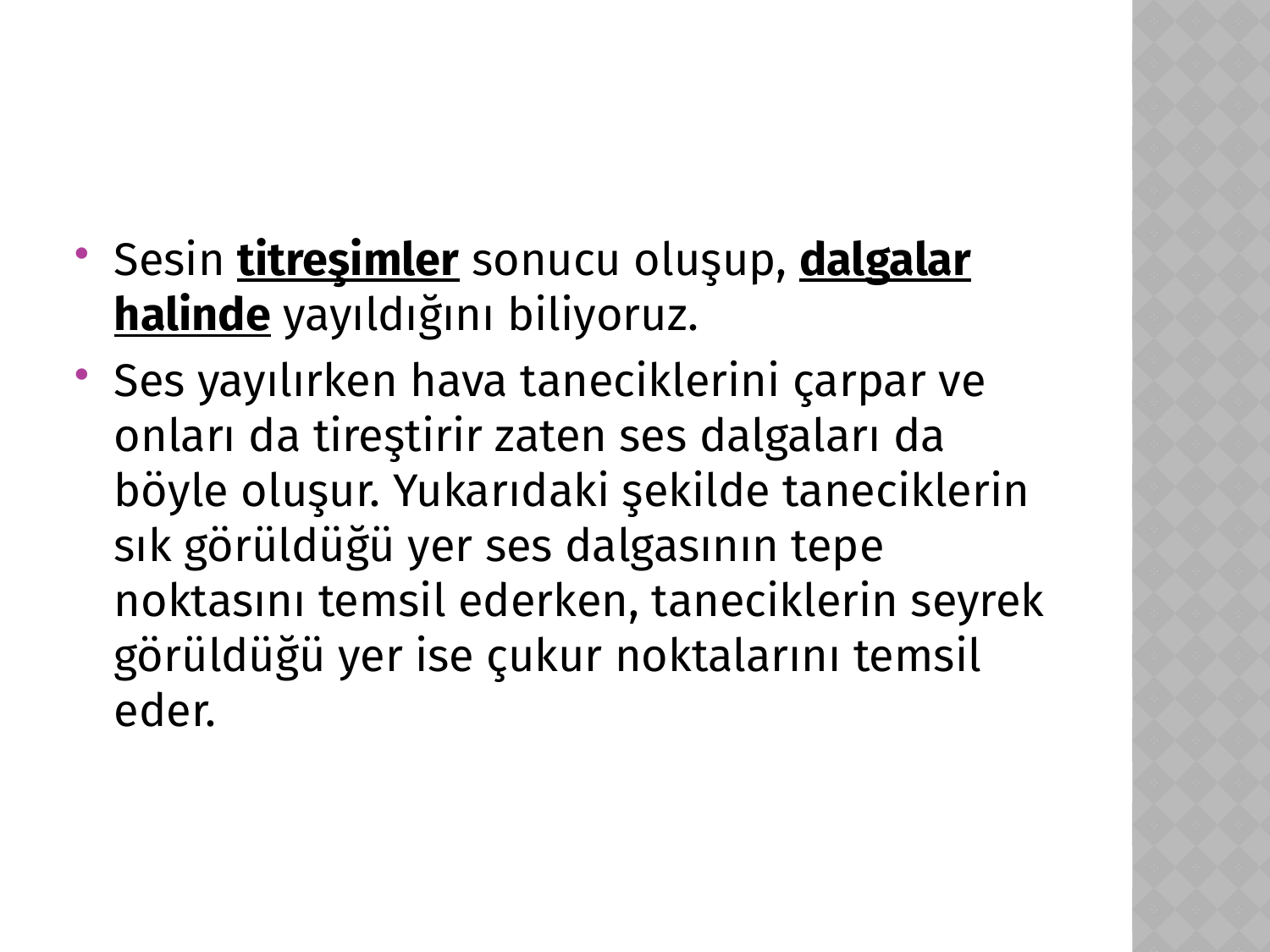

#
Sesin titreşimler sonucu oluşup, dalgalar halinde yayıldığını biliyoruz.
Ses yayılırken hava taneciklerini çarpar ve onları da tireştirir zaten ses dalgaları da böyle oluşur. Yukarıdaki şekilde taneciklerin sık görüldüğü yer ses dalgasının tepe noktasını temsil ederken, taneciklerin seyrek görüldüğü yer ise çukur noktalarını temsil eder.